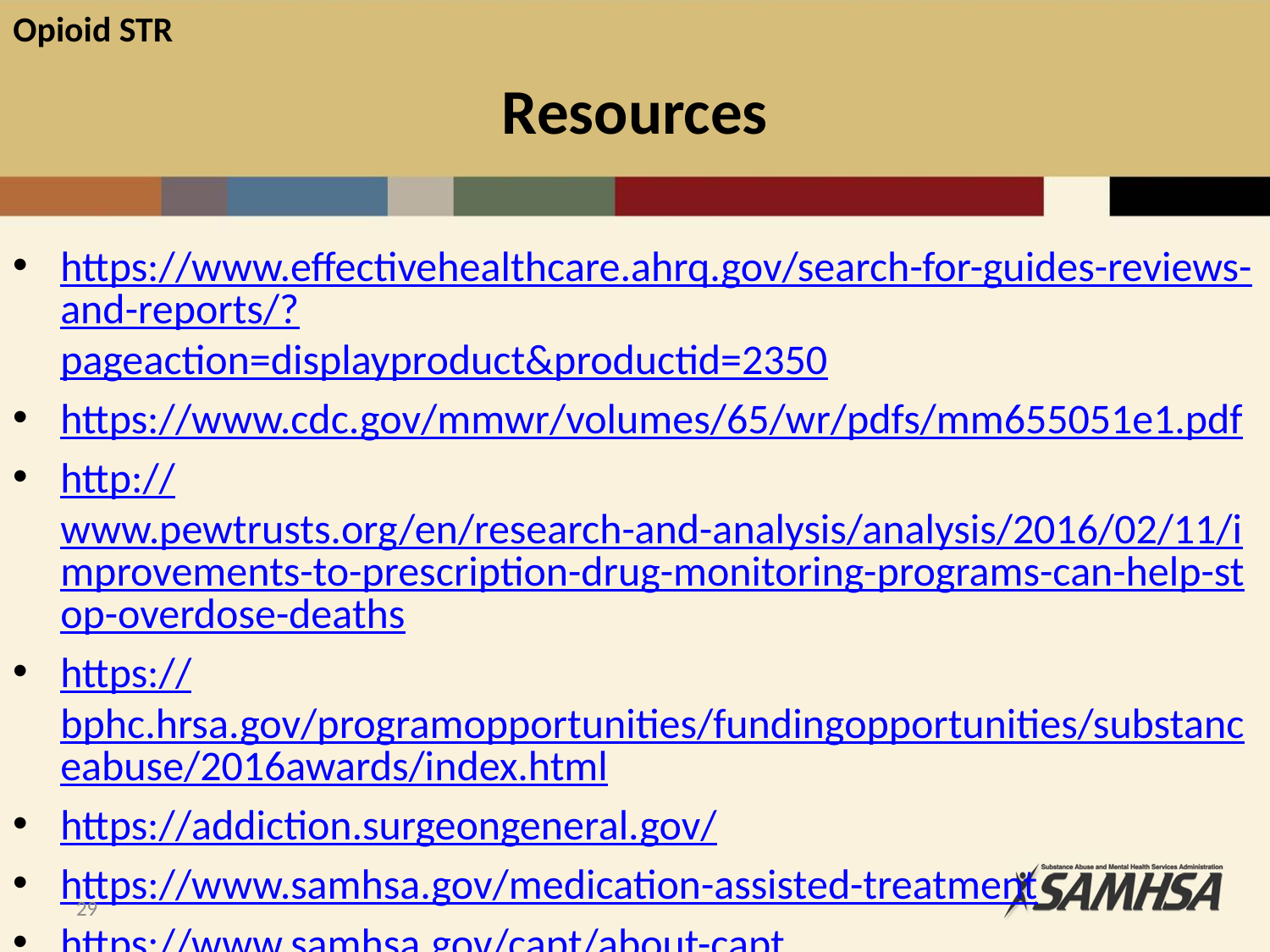

# Resources
https://www.effectivehealthcare.ahrq.gov/search-for-guides-reviews-and-reports/?pageaction=displayproduct&productid=2350
https://www.cdc.gov/mmwr/volumes/65/wr/pdfs/mm655051e1.pdf
http://www.pewtrusts.org/en/research-and-analysis/analysis/2016/02/11/improvements-to-prescription-drug-monitoring-programs-can-help-stop-overdose-deaths
https://bphc.hrsa.gov/programopportunities/fundingopportunities/substanceabuse/2016awards/index.html
https://addiction.surgeongeneral.gov/
https://www.samhsa.gov/medication-assisted-treatment
https://www.samhsa.gov/capt/about-capt

29